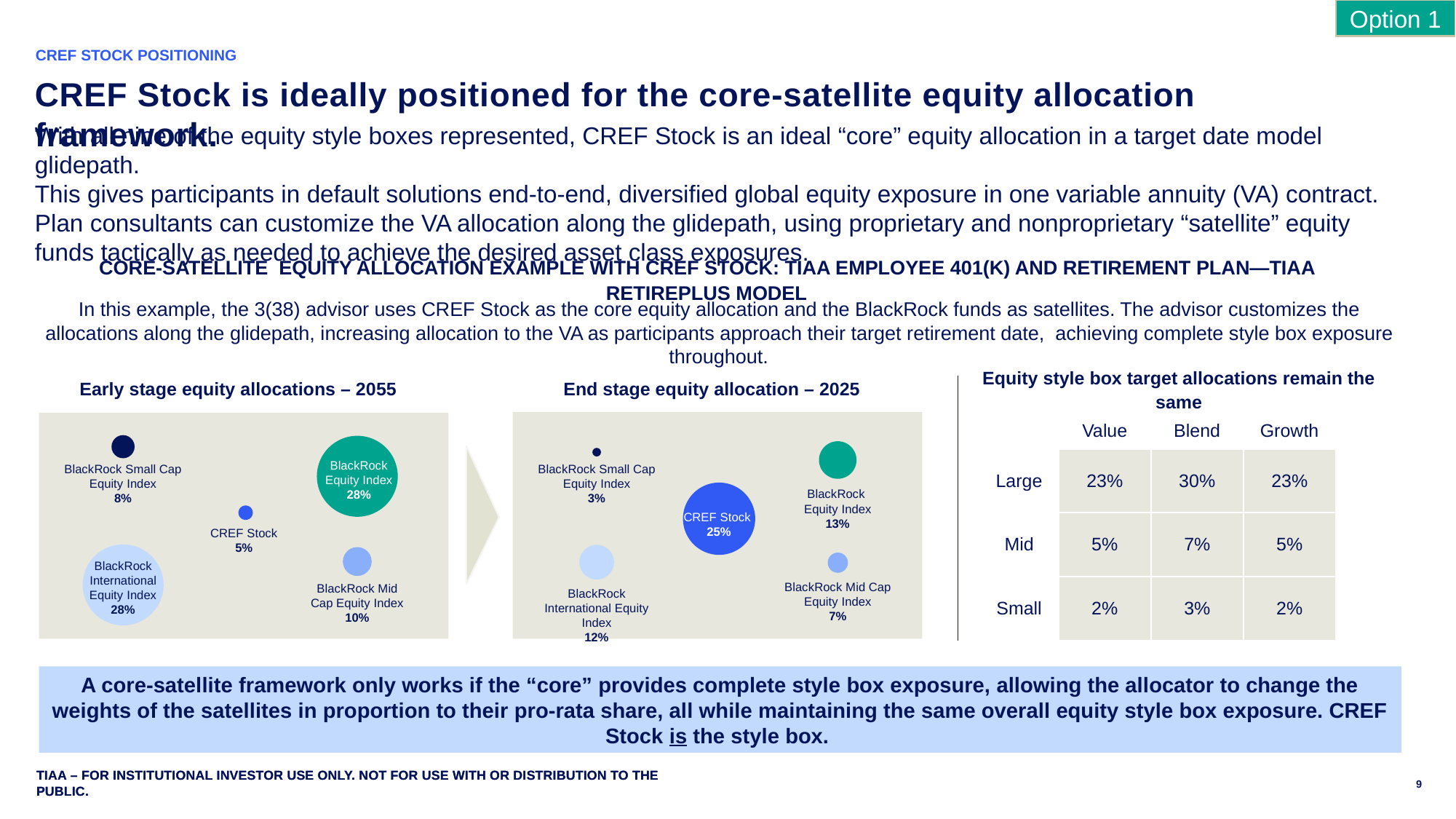

Option 1
CREF STOCK POSITIONING
# CREF Stock is ideally positioned for the core-satellite equity allocation framework.
With all nine of the equity style boxes represented, CREF Stock is an ideal “core” equity allocation in a target date model glidepath.
This gives participants in default solutions end-to-end, diversified global equity exposure in one variable annuity (VA) contract. Plan consultants can customize the VA allocation along the glidepath, using proprietary and nonproprietary “satellite” equity funds tactically as needed to achieve the desired asset class exposures.
CORE-SATELLITE  EQUITY ALLOCATION EXAMPLE WITH CREF STOCK: TIAA EMPLOYEE 401(K) AND RETIREMENT PLAN—TIAA RETIREPLUS MODEL
In this example, the 3(38) advisor uses CREF Stock as the core equity allocation and the BlackRock funds as satellites. The advisor customizes the allocations along the glidepath, increasing allocation to the VA as participants approach their target retirement date,  achieving complete style box exposure throughout.
Early stage equity allocations – 2055
End stage equity allocation – 2025
Equity style box target allocations remain the same

|  | Value | Blend | Growth |
| --- | --- | --- | --- |
| Large | 23% | 30% | 23% |
| Mid | 5% | 7% | 5% |
| Small | 2% | 3% | 2% |

BlackRock Equity Index
28%
BlackRock Small Cap Equity Index
3%
BlackRock Small Cap Equity Index
8%

BlackRock
Equity Index
13%

CREF Stock
25%
CREF Stock
5%

BlackRock International Equity Index
28%
BlackRock Mid Cap Equity Index
7%
BlackRock Mid Cap Equity Index
10%
BlackRock International Equity Index
12%
A core-satellite framework only works if the “core” provides complete style box exposure, allowing the allocator to change the weights of the satellites in proportion to their pro-rata share, all while maintaining the same overall equity style box exposure. CREF Stock is the style box.
TIAA – FOR Institutional INVESTOR USE ONLY. NOT FOR USE WITH OR DISTRIBUTION TO THE PUBLIC.
9